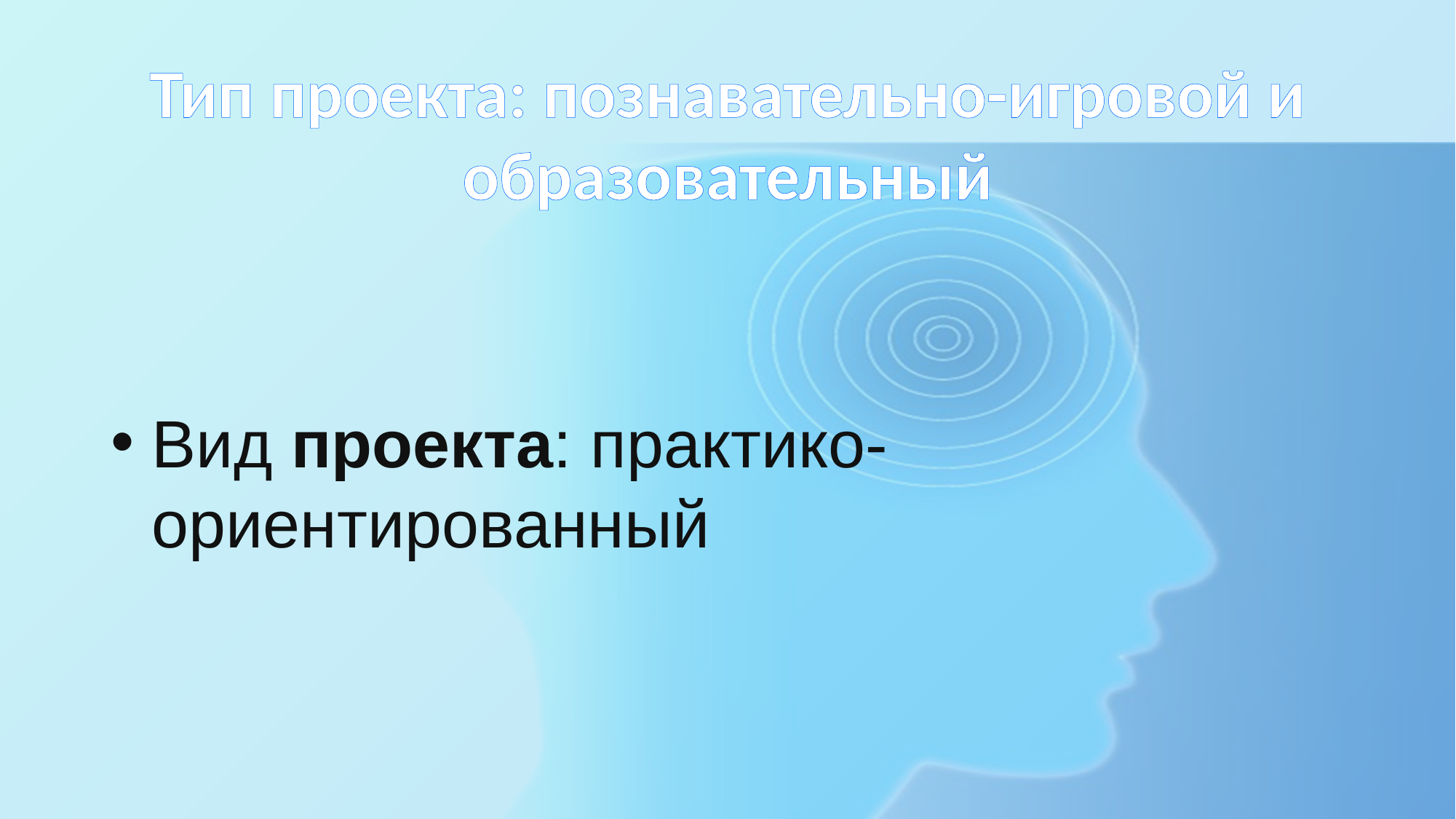

# Тип проекта: познавательно-игровой и образовательный
Вид проекта: практико-ориентированный